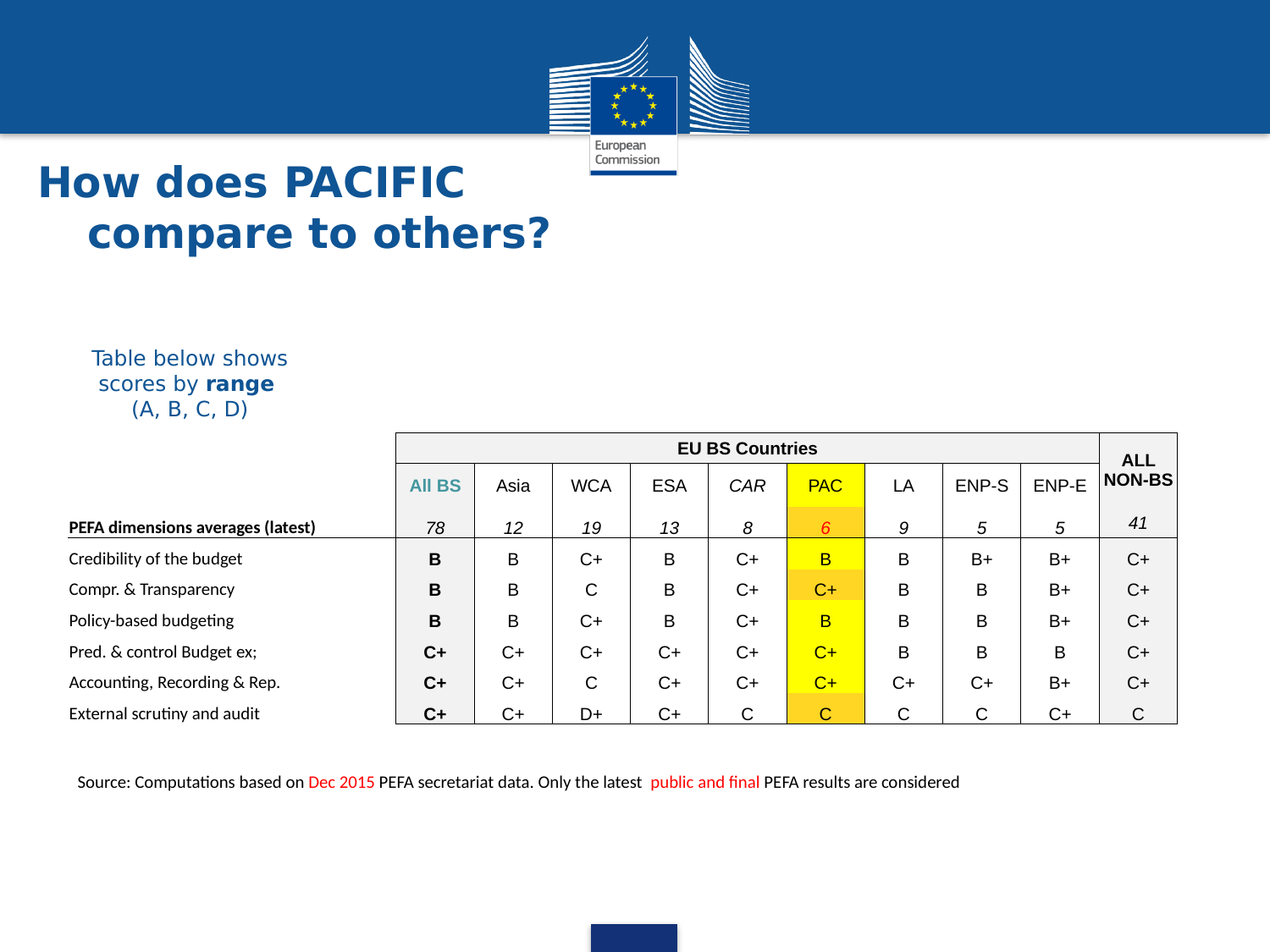

How does PACIFIC compare to others?
Table below shows scores by range
(A, B, C, D)
|  | EU BS Countries |  |  |  |  |  |  |  |  | ALL NON-BS |
| --- | --- | --- | --- | --- | --- | --- | --- | --- | --- | --- |
|  | All BS | Asia | WCA | ESA | CAR | PAC | LA | ENP-S | ENP-E |  |
| PEFA dimensions averages (latest) | 78 | 12 | 19 | 13 | 8 | 6 | 9 | 5 | 5 | 41 |
| Credibility of the budget | B | B | C+ | B | C+ | B | B | B+ | B+ | C+ |
| Compr. & Transparency | B | B | C | B | C+ | C+ | B | B | B+ | C+ |
| Policy-based budgeting | B | B | C+ | B | C+ | B | B | B | B+ | C+ |
| Pred. & control Budget ex; | C+ | C+ | C+ | C+ | C+ | C+ | B | B | B | C+ |
| Accounting, Recording & Rep. | C+ | C+ | C | C+ | C+ | C+ | C+ | C+ | B+ | C+ |
| External scrutiny and audit | C+ | C+ | D+ | C+ | C | C | C | C | C+ | C |
Source: Computations based on Dec 2015 PEFA secretariat data. Only the latest  public and final PEFA results are considered